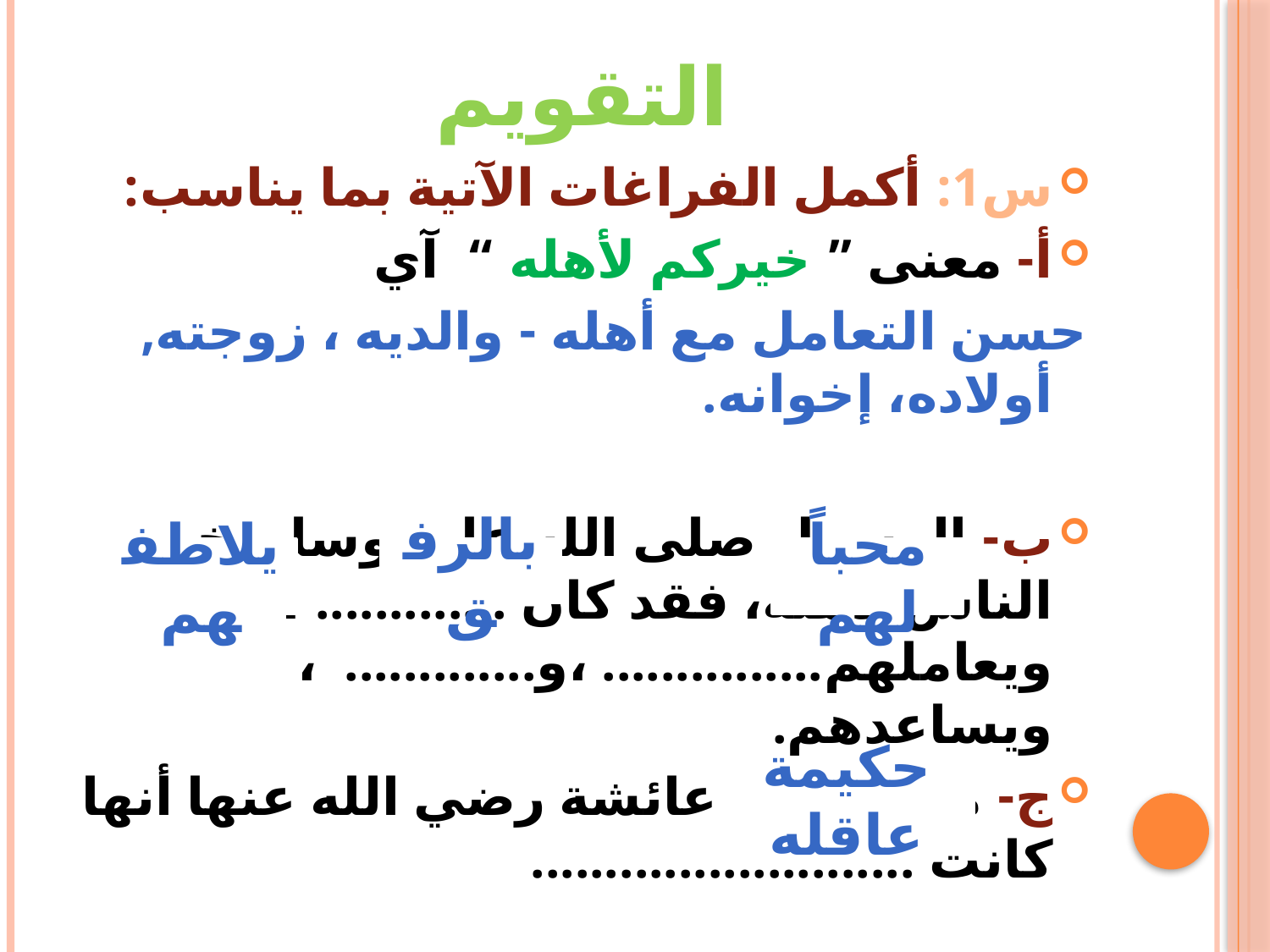

# التقويم
س1: أكمل الفراغات الآتية بما يناسب:
أ- معنى ” خيركم لأهله “  آي
حسن التعامل مع أهله - والديه ، زوجته, أولاده، إخوانه.

ب- الرسول صلى الله عليه وسلم خير الناس لأهله، فقد كان ............. ، ويعاملهم............... ،و.............  ، ويساعدهم.
ج- من صفات عائشة رضي الله عنها أنها كانت ..........................
يلاطفهم
بالرفق
محباً لهم
حكيمة عاقله